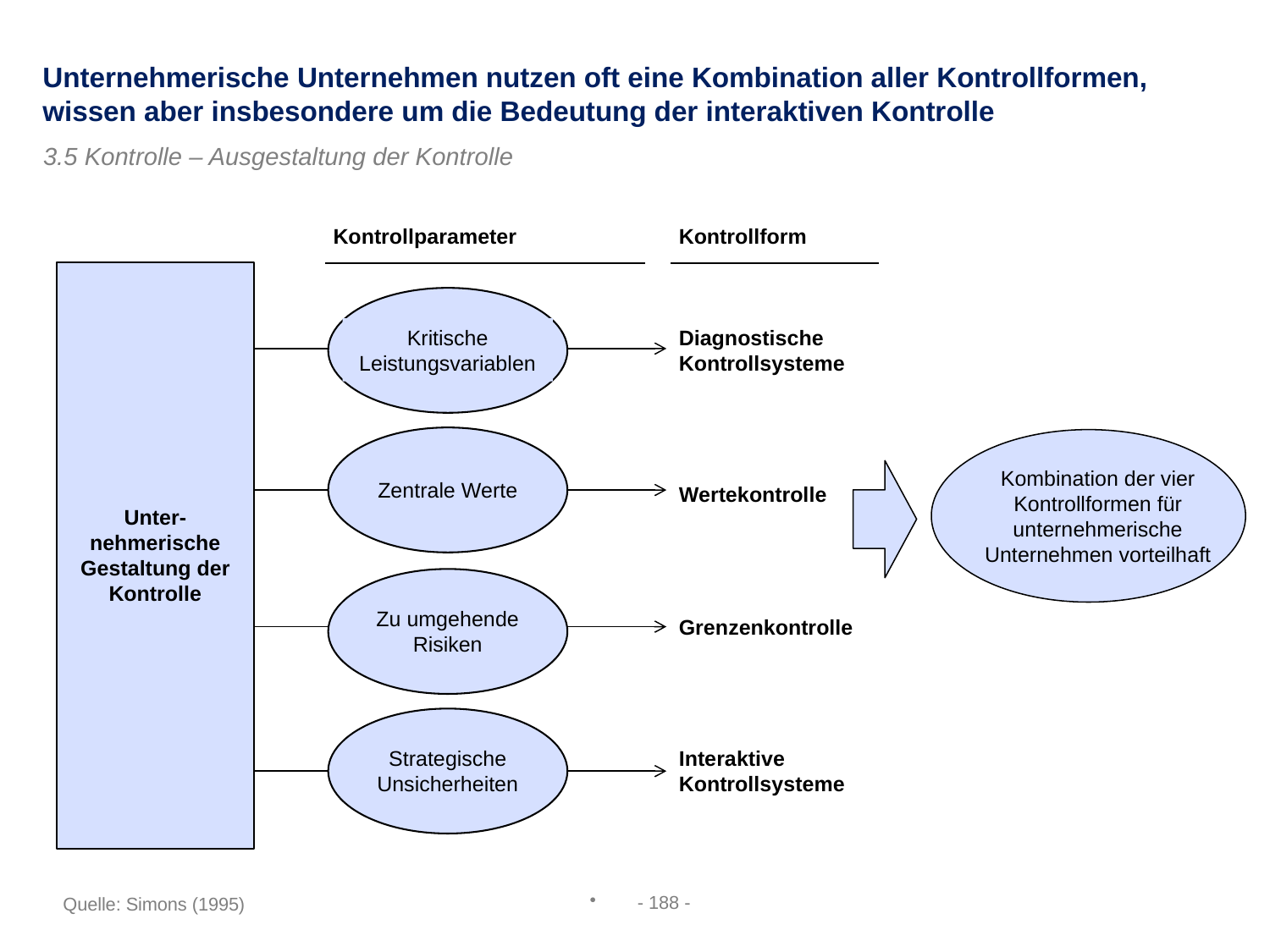

Unternehmerische Unternehmen nutzen oft eine Kombination aller Kontrollformen, wissen aber insbesondere um die Bedeutung der interaktiven Kontrolle
3.5 Kontrolle – Ausgestaltung der Kontrolle
Kontrollparameter
Kontrollform

Kritische Leistungsvariablen
Diagnostische Kontrollsysteme

Zentrale Werte

Kombination der vier Kontrollformen für unternehmerische Unternehmen vorteilhaft

Wertekontrolle
Unter-nehmerische Gestaltung der Kontrolle

Zu umgehende Risiken
Grenzenkontrolle

Strategische Unsicherheiten
Interaktive Kontrollsysteme
- 188 -
Quelle: Simons (1995)